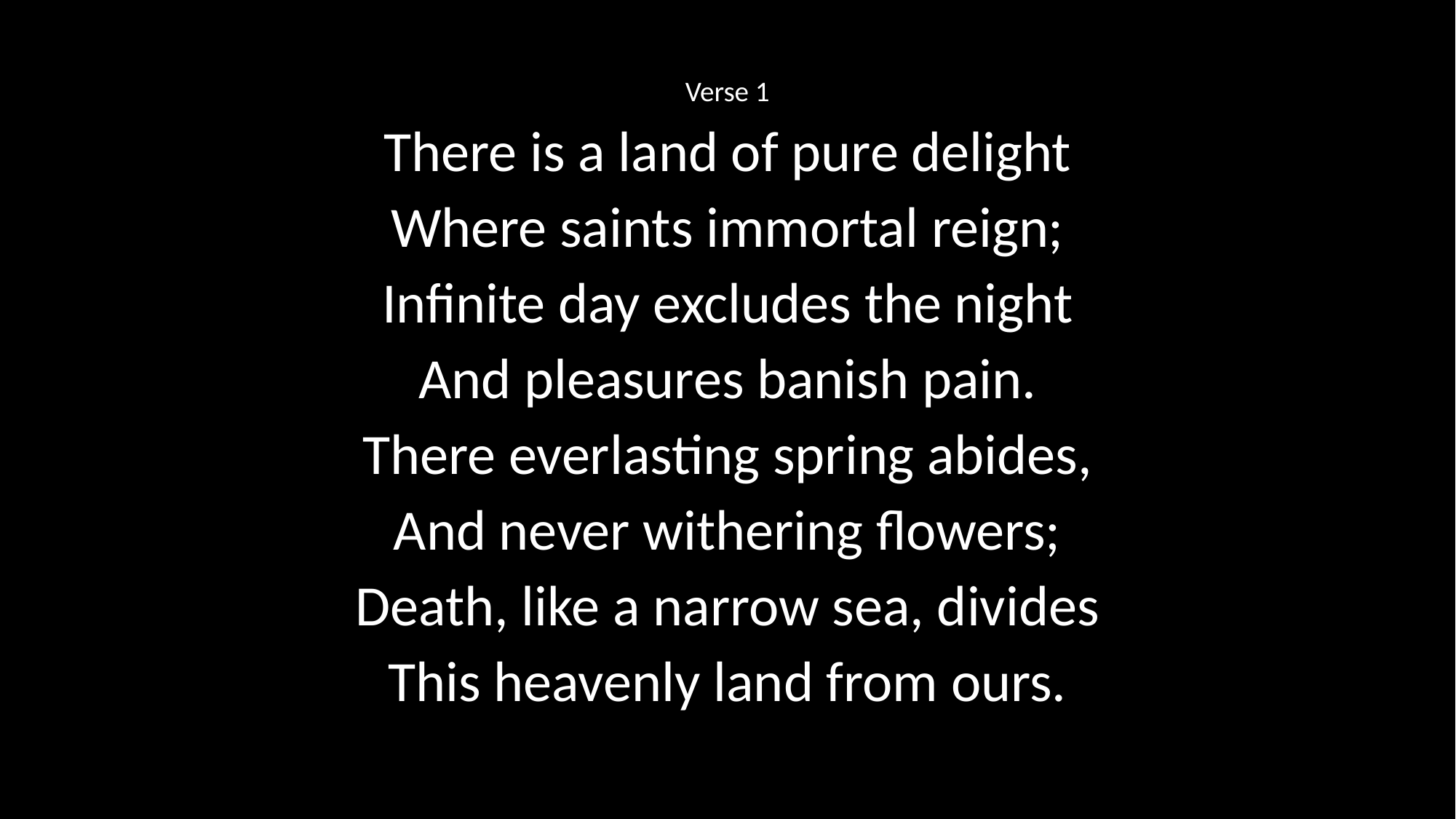

Verse 1
There is a land of pure delight
Where saints immortal reign;
Infinite day excludes the night
And pleasures banish pain.
There everlasting spring abides,
And never withering flowers;
Death, like a narrow sea, divides
This heavenly land from ours.